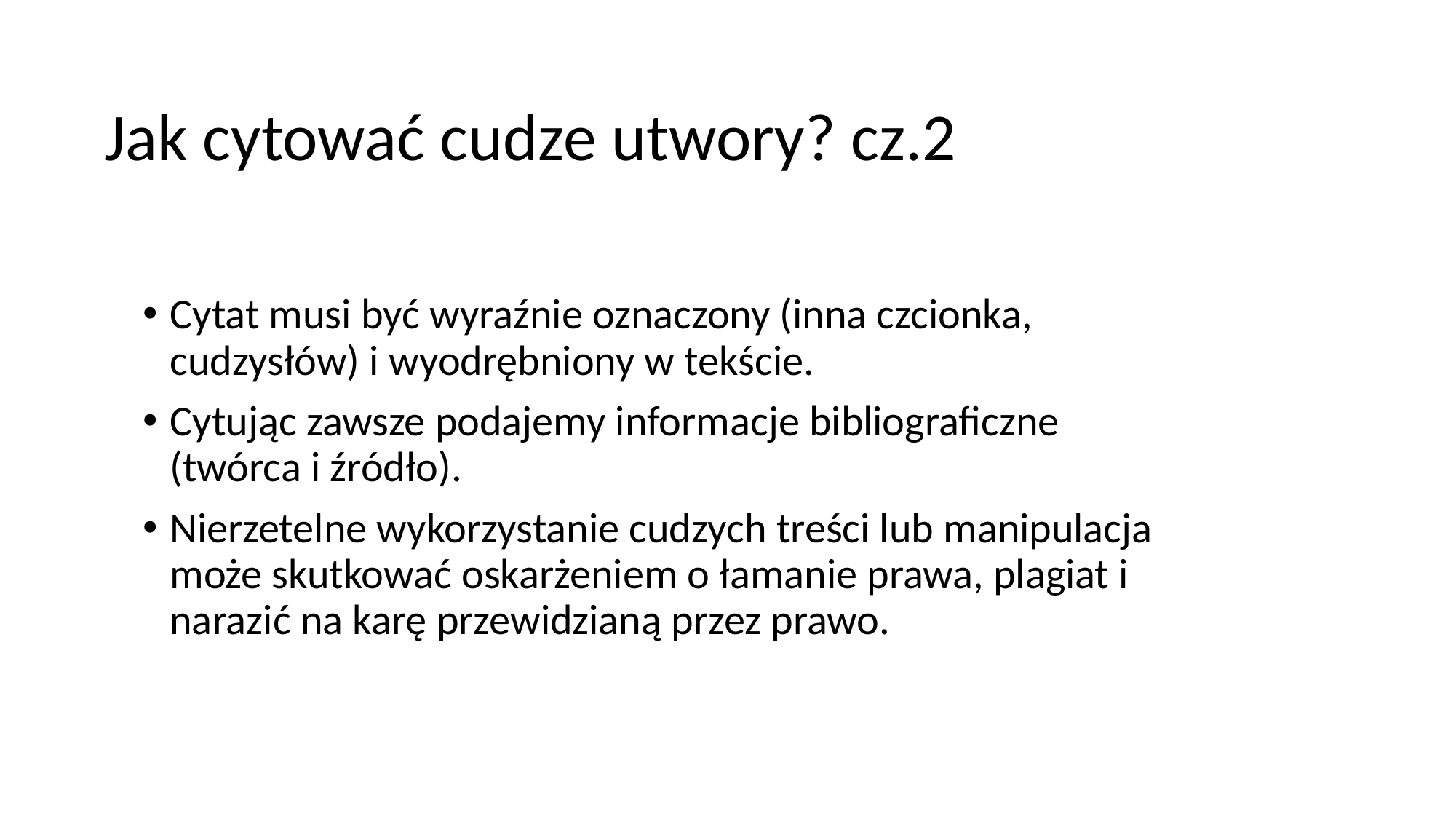

# Jak cytować cudze utwory? cz.2
Cytat musi być wyraźnie oznaczony (inna czcionka, cudzysłów) i wyodrębniony w tekście.
Cytując zawsze podajemy informacje bibliograficzne (twórca i źródło).
Nierzetelne wykorzystanie cudzych treści lub manipulacja może skutkować oskarżeniem o łamanie prawa, plagiat i narazić na karę przewidzianą przez prawo.